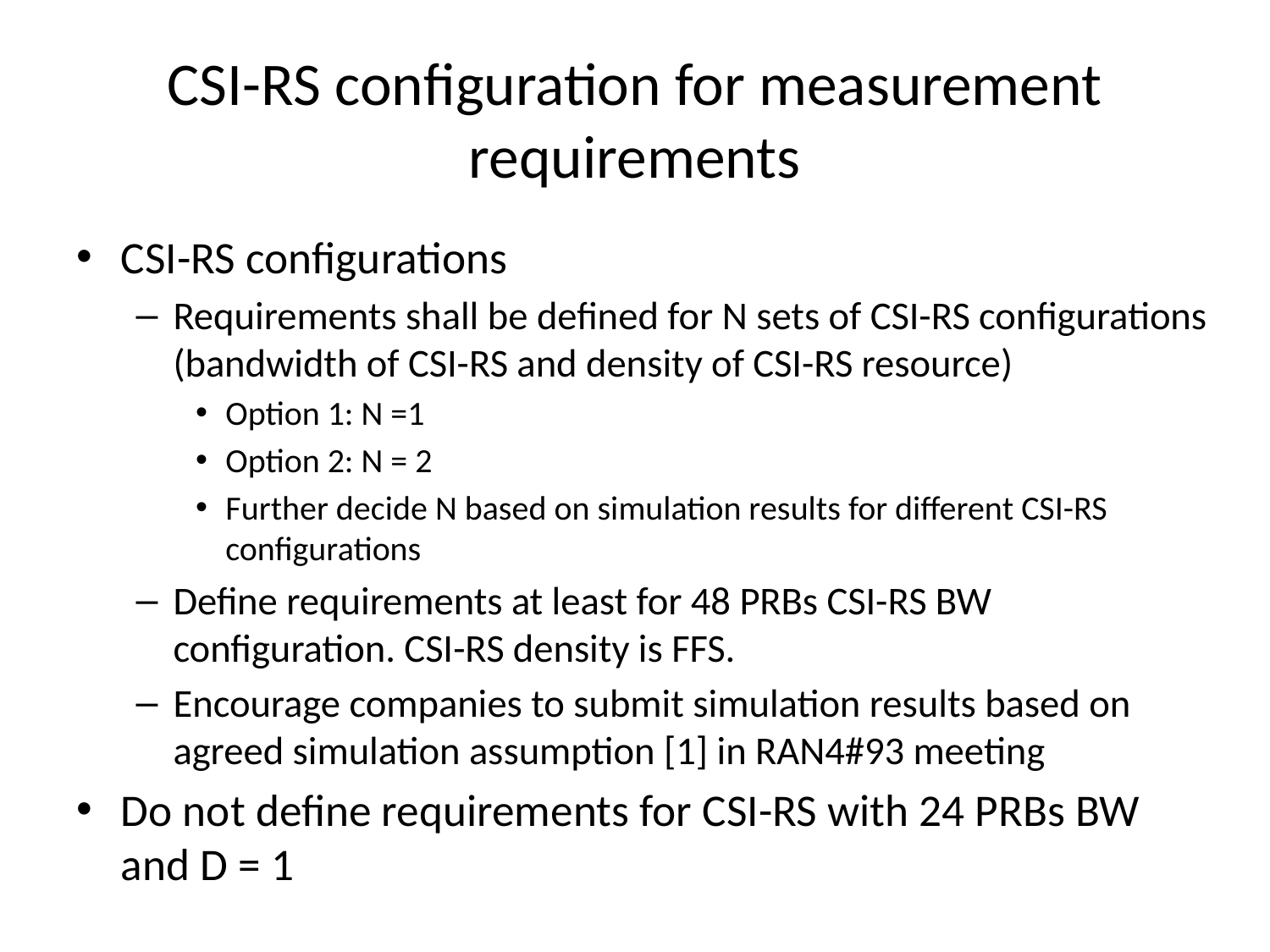

# CSI-RS configuration for measurement requirements
CSI-RS configurations
Requirements shall be defined for N sets of CSI-RS configurations (bandwidth of CSI-RS and density of CSI-RS resource)
Option 1: N =1
Option 2: N = 2
Further decide N based on simulation results for different CSI-RS configurations
Define requirements at least for 48 PRBs CSI-RS BW configuration. CSI-RS density is FFS.
Encourage companies to submit simulation results based on agreed simulation assumption [1] in RAN4#93 meeting
Do not define requirements for CSI-RS with 24 PRBs BW and D = 1